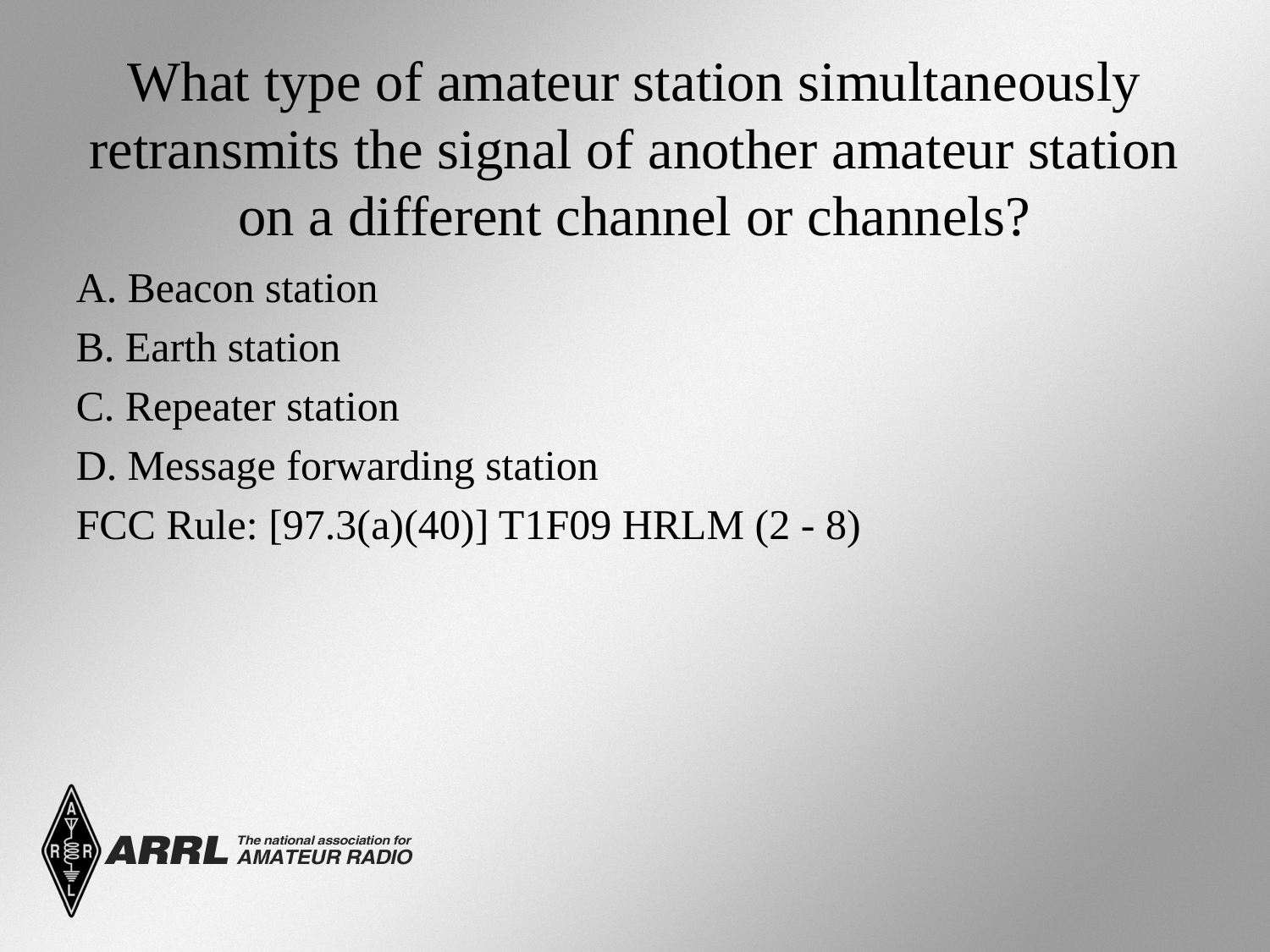

# What type of amateur station simultaneously retransmits the signal of another amateur station on a different channel or channels?
A. Beacon station
B. Earth station
C. Repeater station
D. Message forwarding station
FCC Rule: [97.3(a)(40)] T1F09 HRLM (2 - 8)